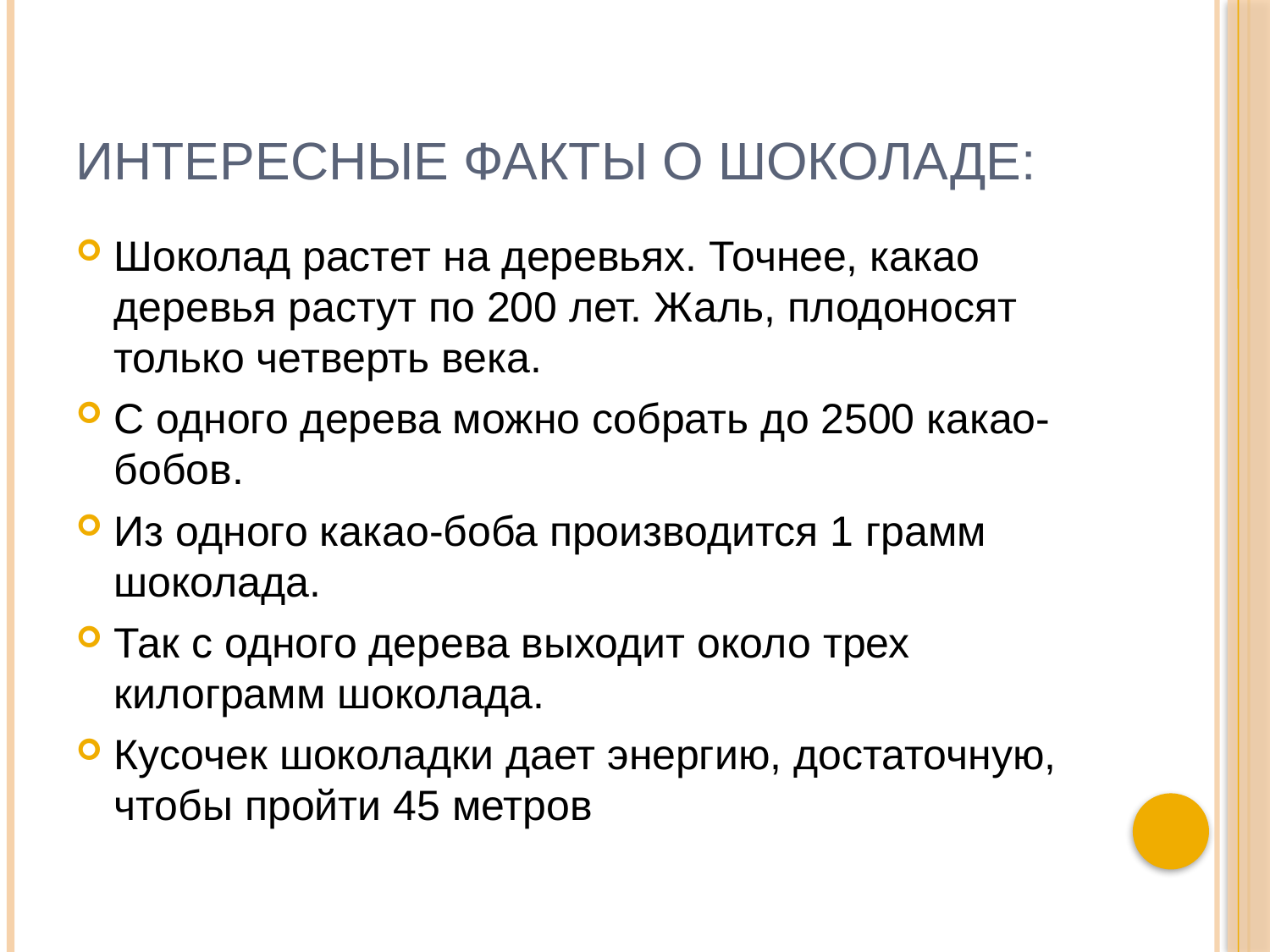

# Интересные факты о шоколаде:
Шоколад растет на деревьях. Точнее, какао деревья растут по 200 лет. Жаль, плодоносят только четверть века.
С одного дерева можно собрать до 2500 какао-бобов.
Из одного какао-боба производится 1 грамм шоколада.
Так с одного дерева выходит около трех килограмм шоколада.
Кусочек шоколадки дает энергию, достаточную, чтобы пройти 45 метров